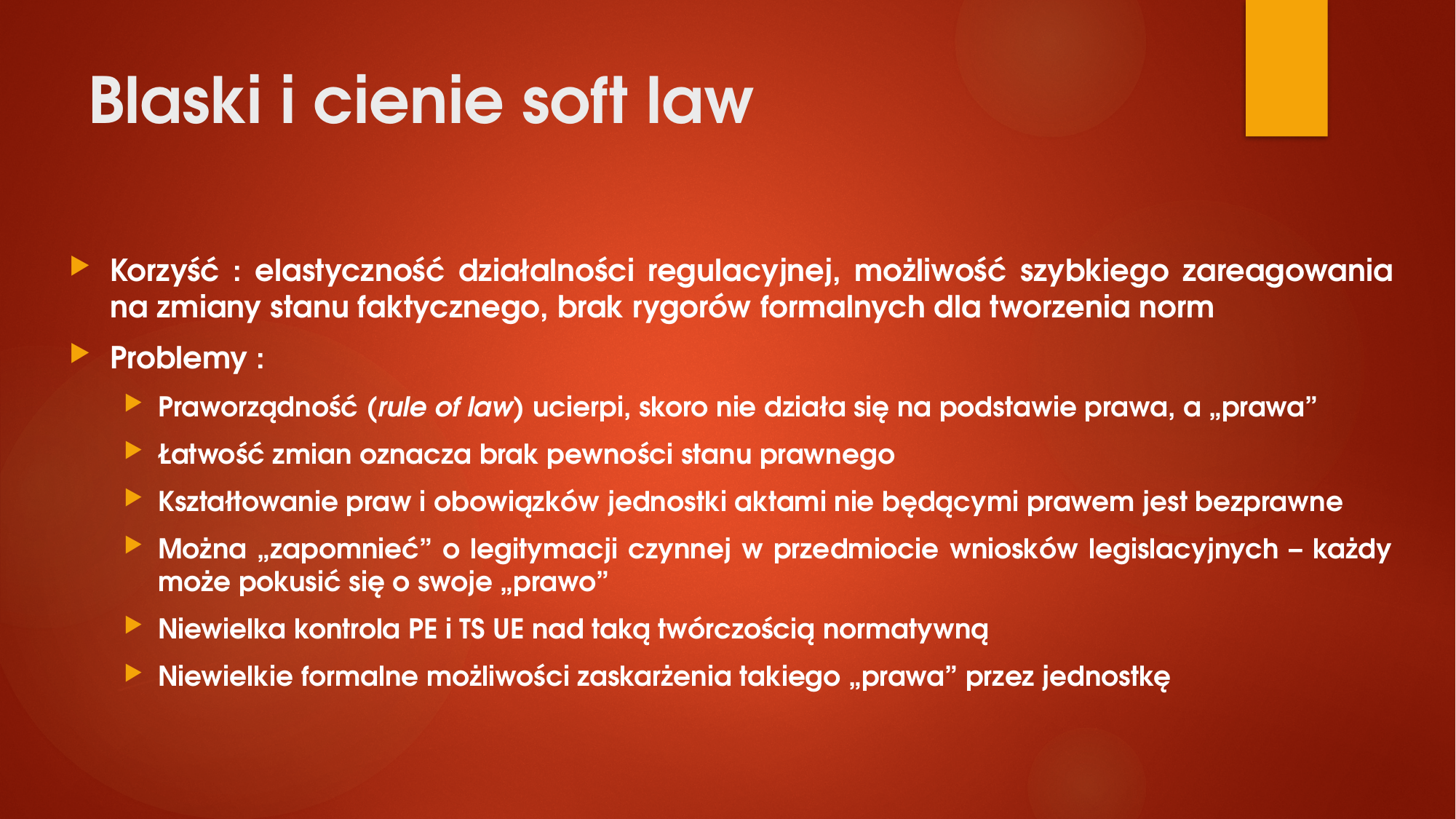

# Blaski i cienie soft law
Korzyść : elastyczność działalności regulacyjnej, możliwość szybkiego zareagowania na zmiany stanu faktycznego, brak rygorów formalnych dla tworzenia norm
Problemy :
Praworządność (rule of law) ucierpi, skoro nie działa się na podstawie prawa, a „prawa”
Łatwość zmian oznacza brak pewności stanu prawnego
Kształtowanie praw i obowiązków jednostki aktami nie będącymi prawem jest bezprawne
Można „zapomnieć” o legitymacji czynnej w przedmiocie wniosków legislacyjnych – każdy może pokusić się o swoje „prawo”
Niewielka kontrola PE i TS UE nad taką twórczością normatywną
Niewielkie formalne możliwości zaskarżenia takiego „prawa” przez jednostkę